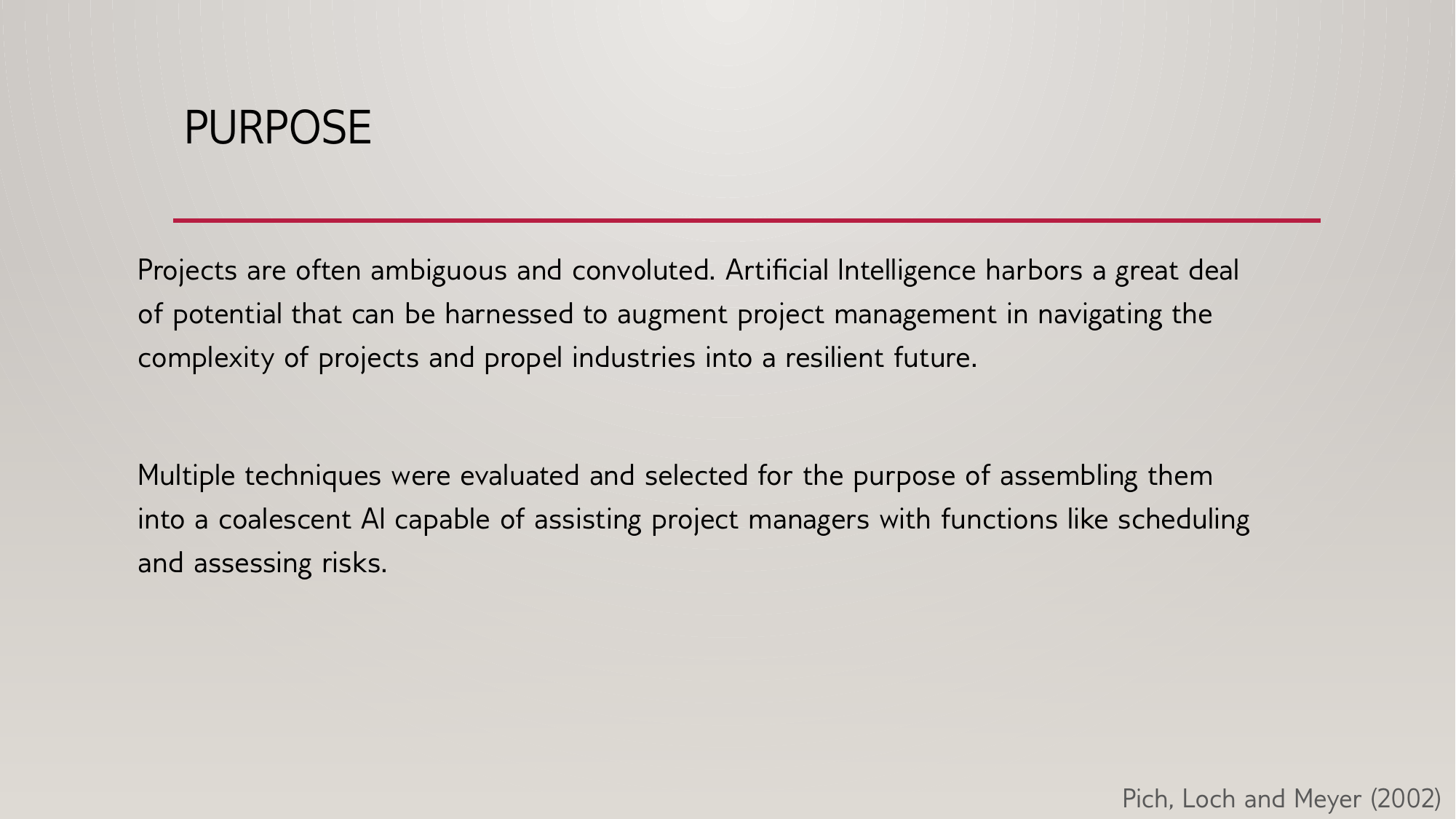

# Purpose
Projects are often ambiguous and convoluted. Artificial Intelligence harbors a great deal of potential that can be harnessed to augment project management in navigating the complexity of projects and propel industries into a resilient future.

Multiple techniques were evaluated and selected for the purpose of assembling them into a coalescent AI capable of assisting project managers with functions like scheduling and assessing risks.

Pich, Loch and Meyer (2002)